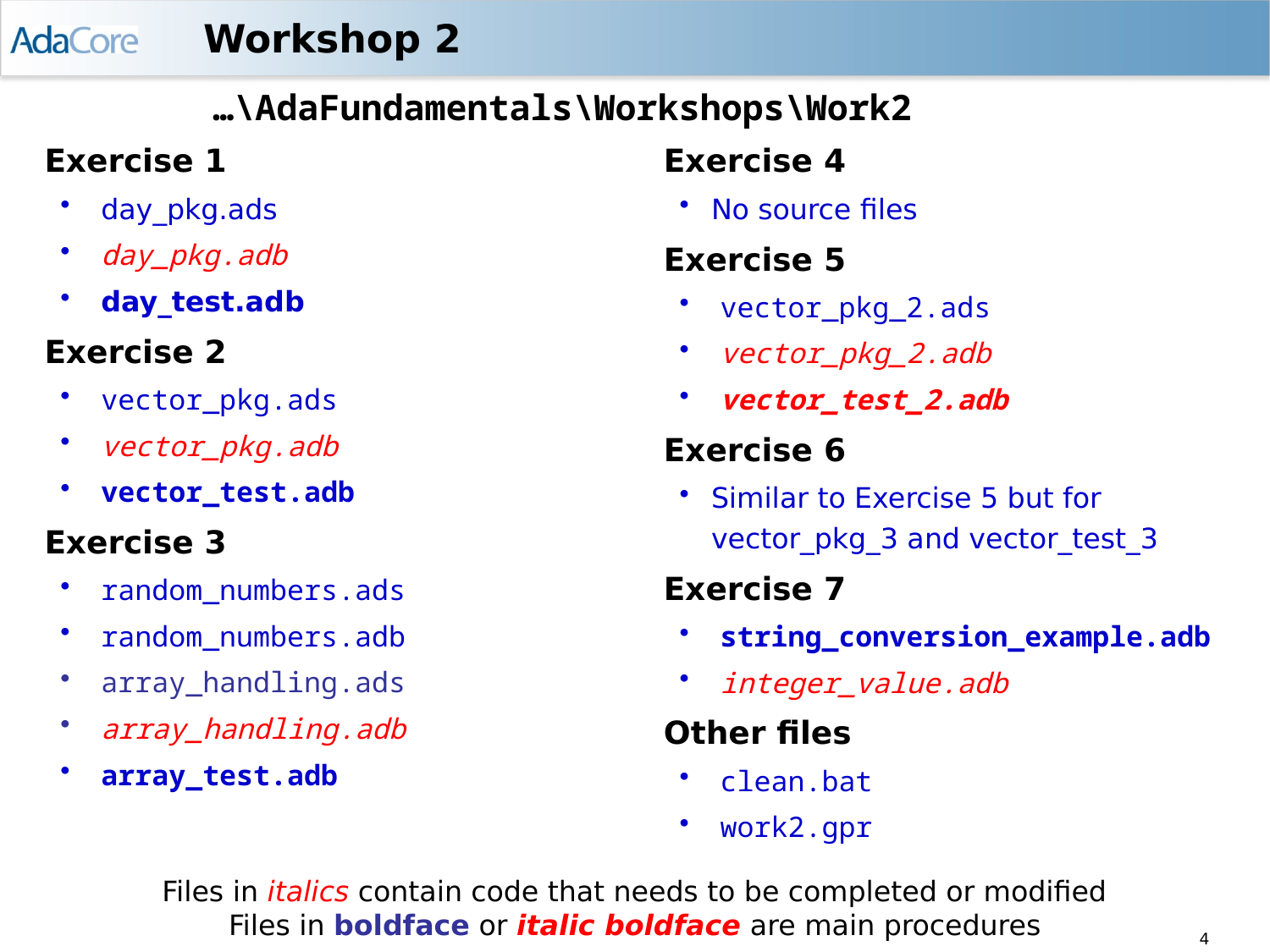

# Workshop 2
…\AdaFundamentals\Workshops\Work2
Exercise 1
 day_pkg.ads
 day_pkg.adb
 day_test.adb
Exercise 2
 vector_pkg.ads
 vector_pkg.adb
 vector_test.adb
Exercise 3
 random_numbers.ads
 random_numbers.adb
 array_handling.ads
 array_handling.adb
 array_test.adb

Exercise 4
No source files
Exercise 5
 vector_pkg_2.ads
 vector_pkg_2.adb
 vector_test_2.adb
Exercise 6
Similar to Exercise 5 but for vector_pkg_3 and vector_test_3
Exercise 7
 string_conversion_example.adb
 integer_value.adb
Other files
 clean.bat
 work2.gpr

Files in italics contain code that needs to be completed or modified
Files in boldface or italic boldface are main procedures